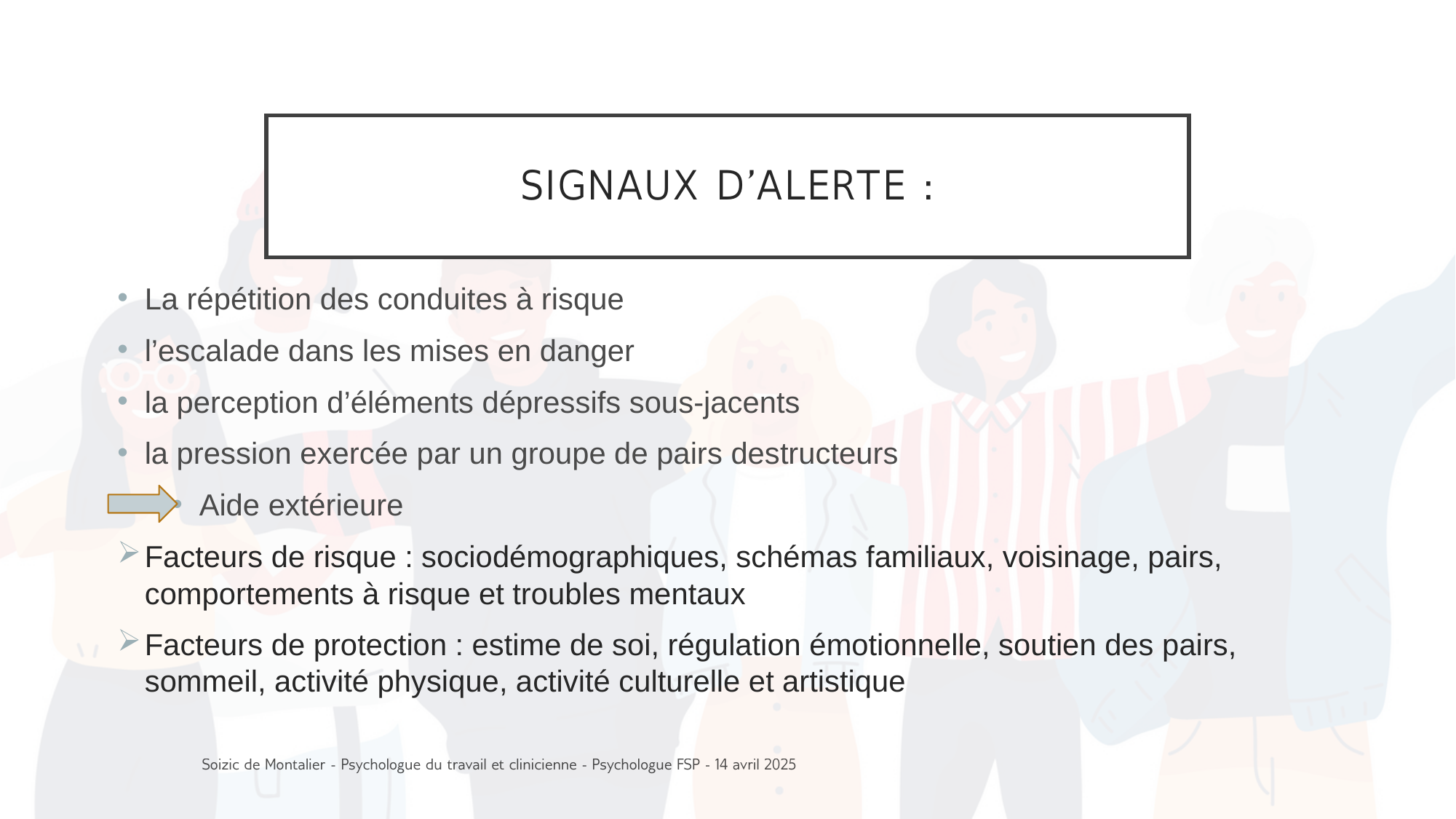

# Signaux d’alerte :
La répétition des conduites à risque
l’escalade dans les mises en danger
la perception d’éléments dépressifs sous-jacents
la pression exercée par un groupe de pairs destructeurs
Aide extérieure
Facteurs de risque : sociodémographiques, schémas familiaux, voisinage, pairs, comportements à risque et troubles mentaux
Facteurs de protection : estime de soi, régulation émotionnelle, soutien des pairs, sommeil, activité physique, activité culturelle et artistique

Soizic de Montalier - Psychologue du travail et clinicienne - Psychologue FSP - 14 avril 2025